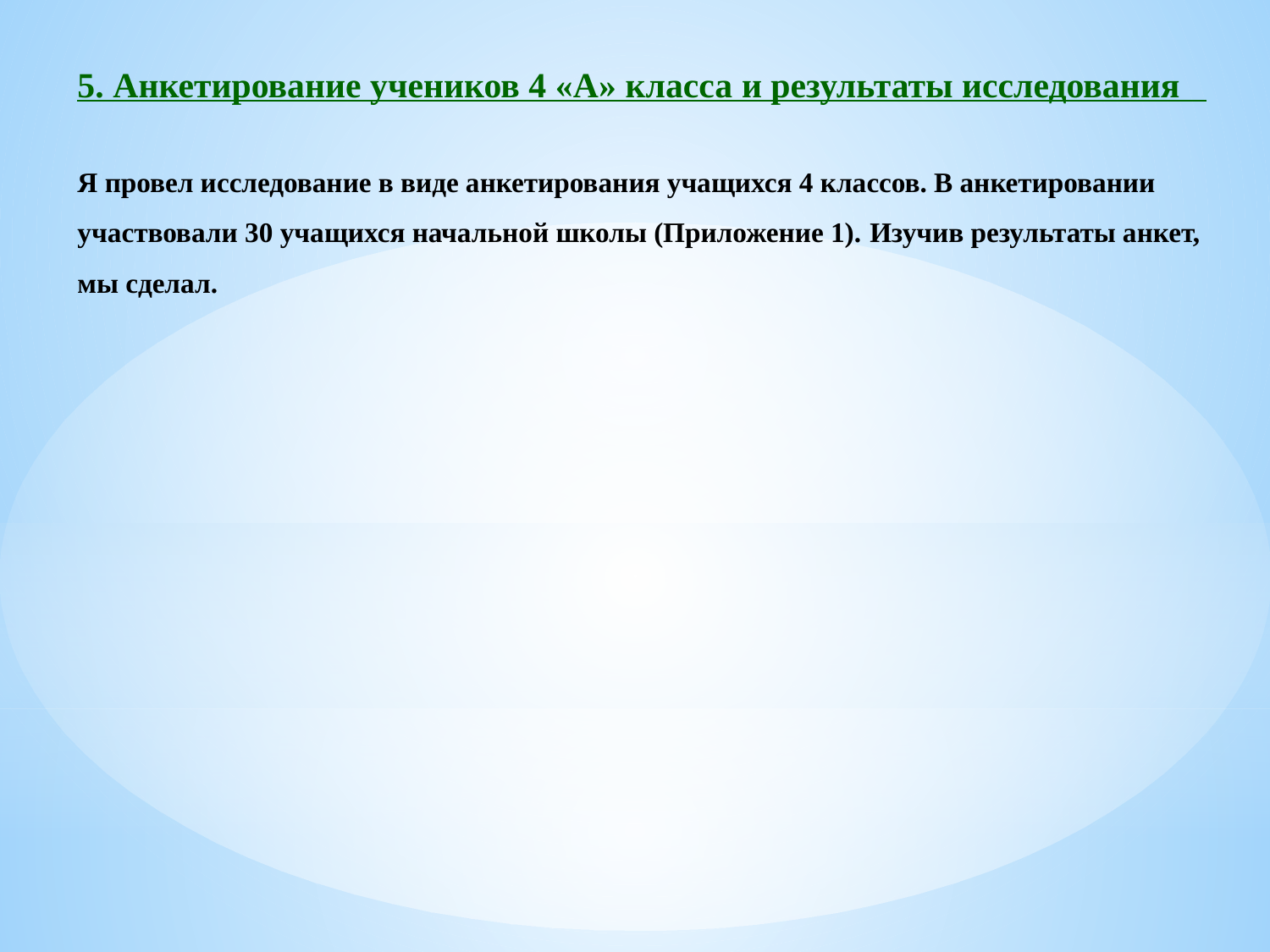

5. Анкетирование учеников 4 «А» класса и результаты исследования

Я провел исследование в виде анкетирования учащихся 4 классов. В анкетировании участвовали 30 учащихся начальной школы (Приложение 1). Изучив результаты анкет, мы сделал.